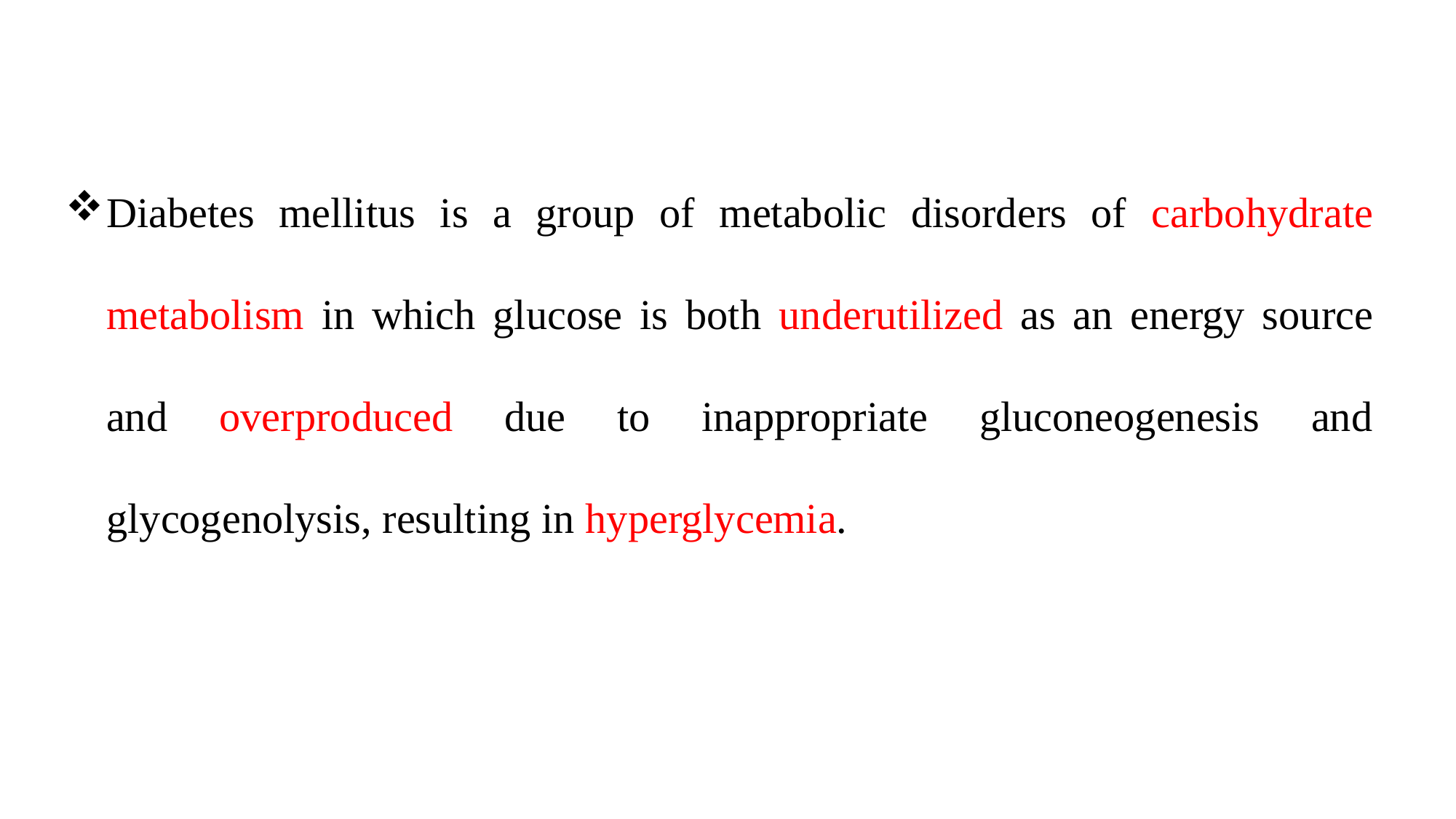

Diabetes mellitus is a group of metabolic disorders of carbohydrate metabolism in which glucose is both underutilized as an energy source and overproduced due to inappropriate gluconeogenesis and glycogenolysis, resulting in hyperglycemia.